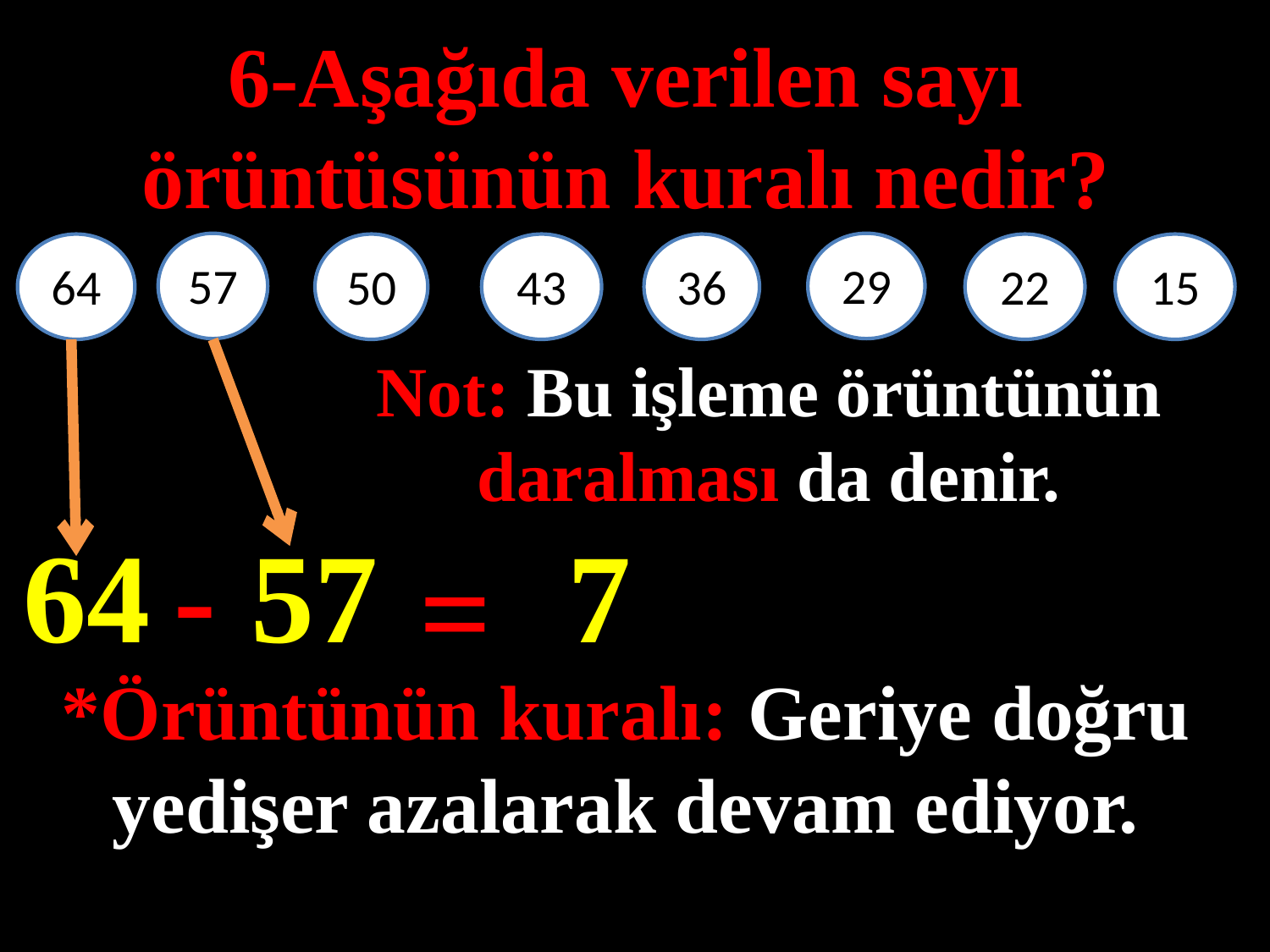

6-Aşağıda verilen sayı örüntüsünün kuralı nedir?
29
57
64
50
43
36
22
15
#
Not: Bu işleme örüntünün daralması da denir.
64
-
57
7
=
*Örüntünün kuralı: Geriye doğru yedişer azalarak devam ediyor.